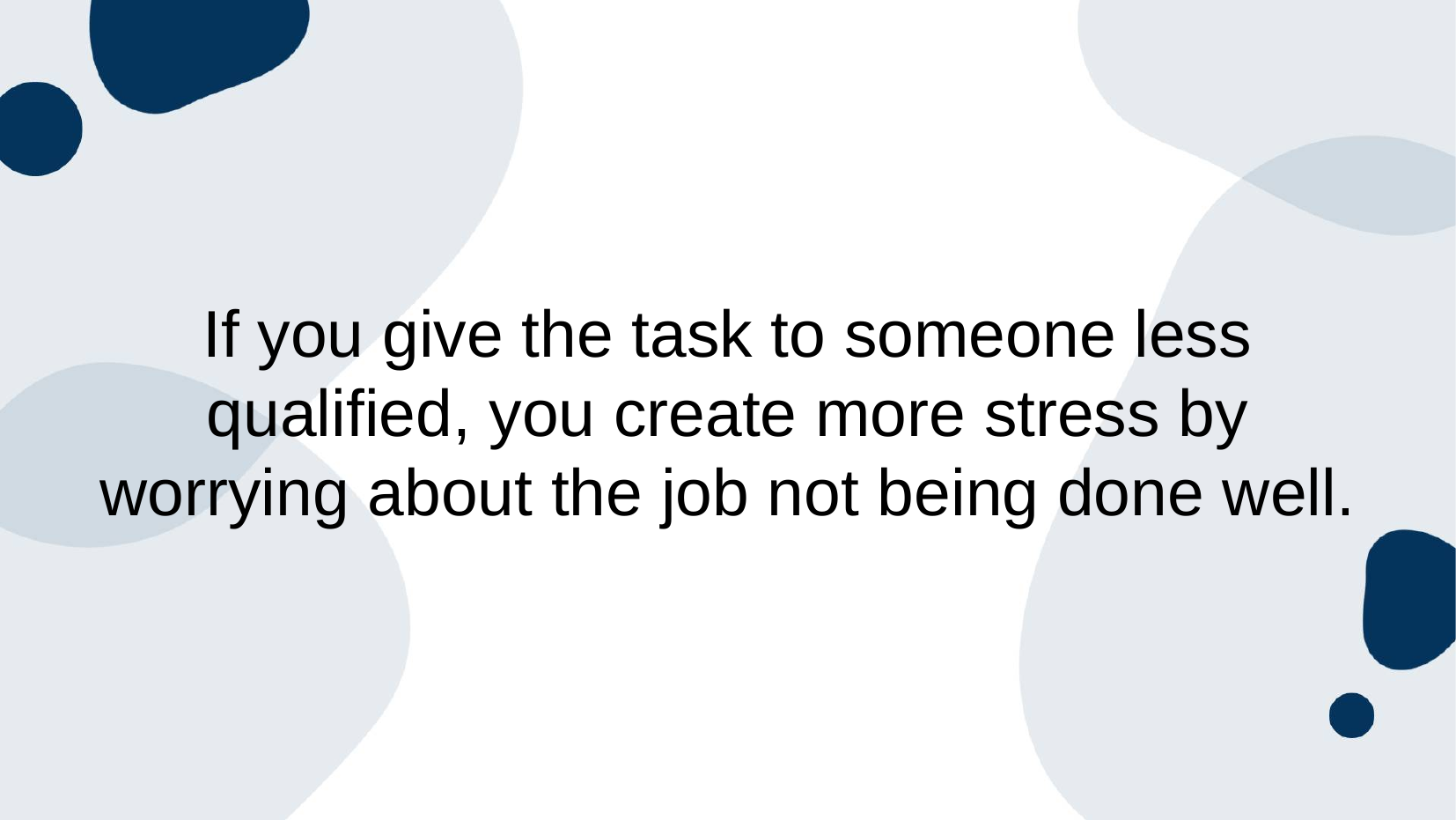

If you give the task to someone less qualified, you create more stress by worrying about the job not being done well.